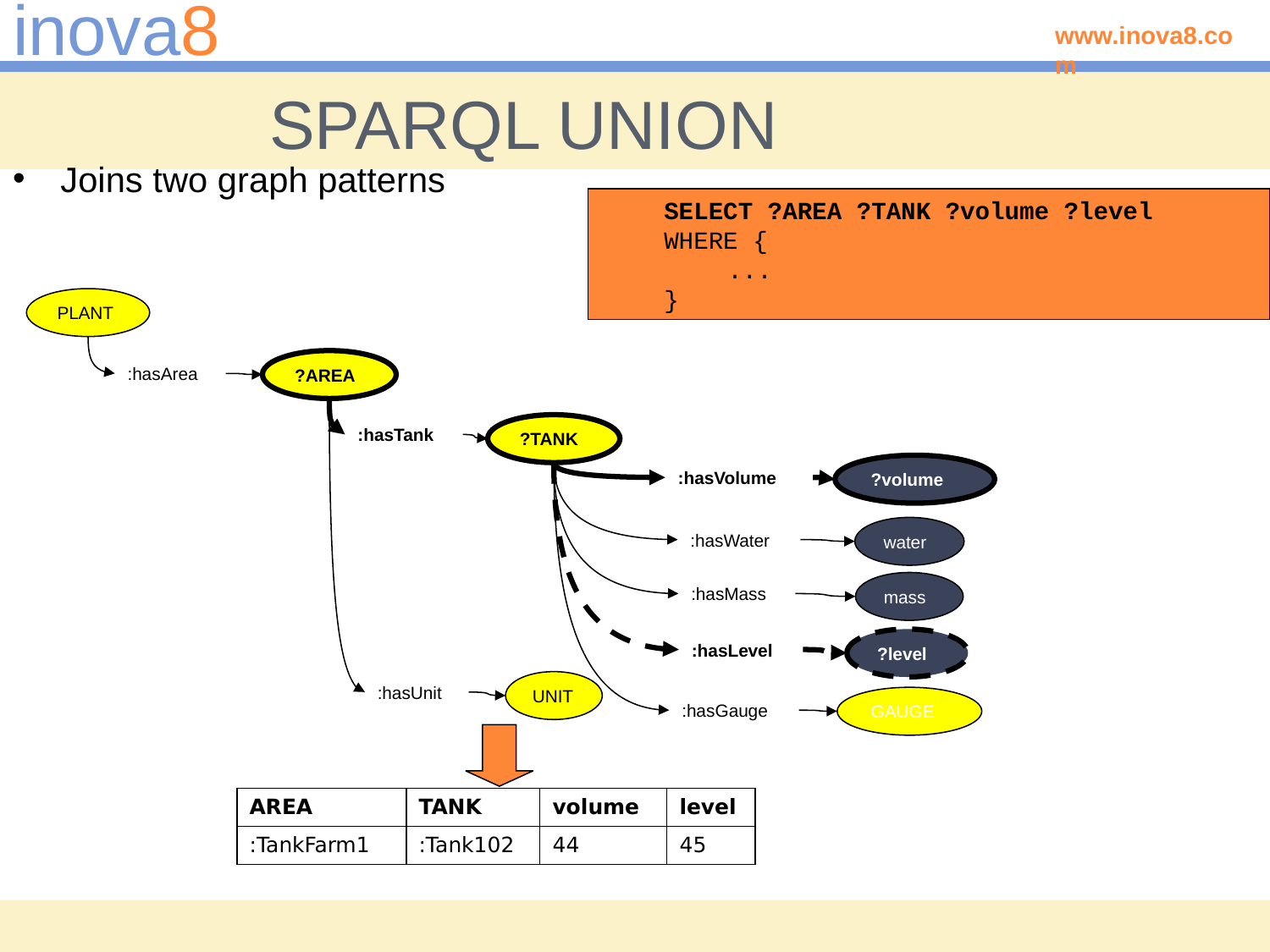

# SPARQL UNION
Joins two graph patterns

SELECT ?AREA ?TANK ?volume ?level
WHERE {
	...
}
PLANT
?AREA
:hasArea
?TANK
:hasTank
?volume
:hasVolume
water
:hasWater
mass
:hasMass
?level
:hasLevel
UNIT
:hasUnit
GAUGE
:hasGauge

| AREA | TANK | volume | level |
| --- | --- | --- | --- |
| :TankFarm1 | :Tank102 | 44 | 45 |